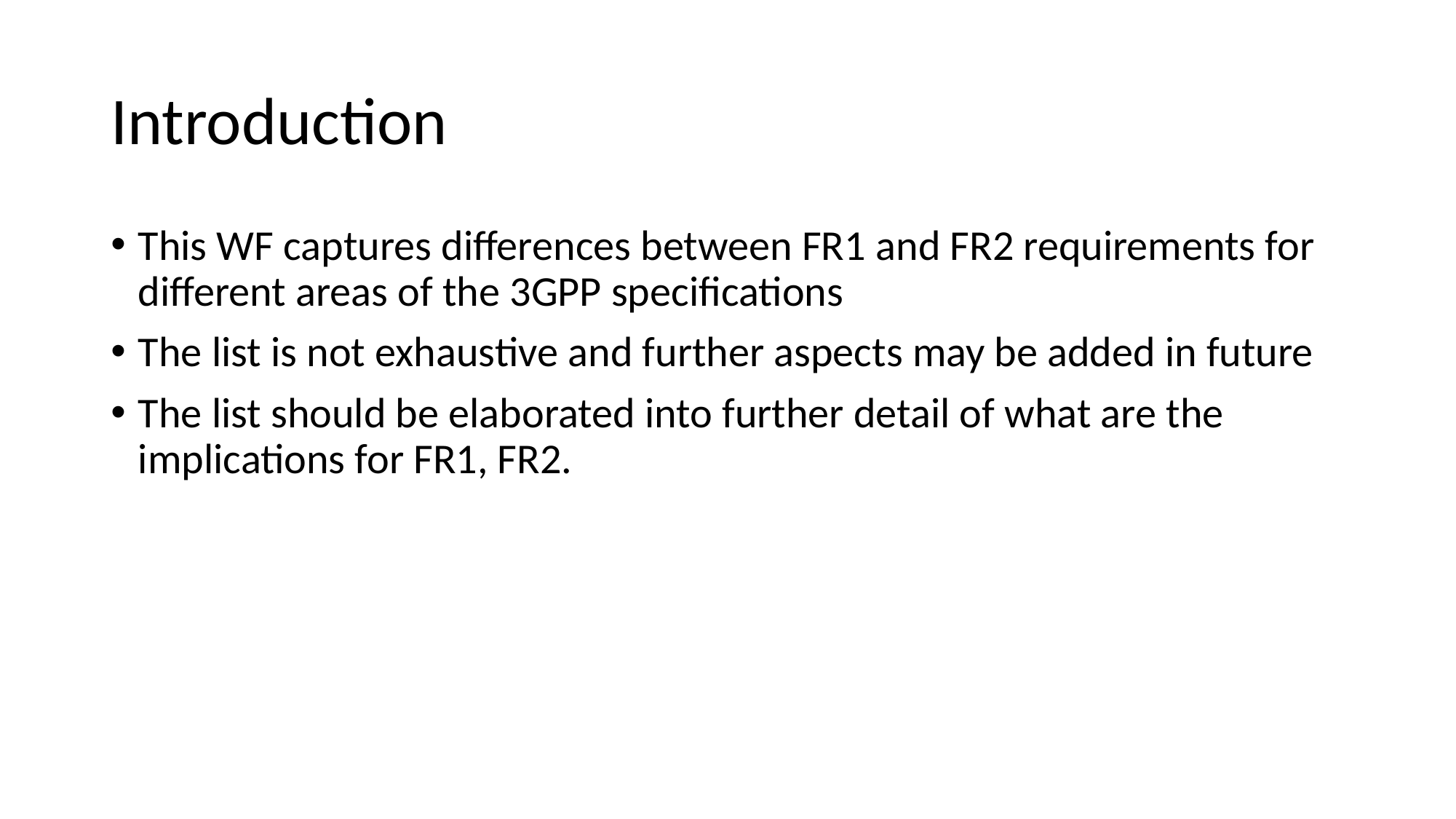

# Introduction
This WF captures differences between FR1 and FR2 requirements for different areas of the 3GPP specifications
The list is not exhaustive and further aspects may be added in future
The list should be elaborated into further detail of what are the implications for FR1, FR2.